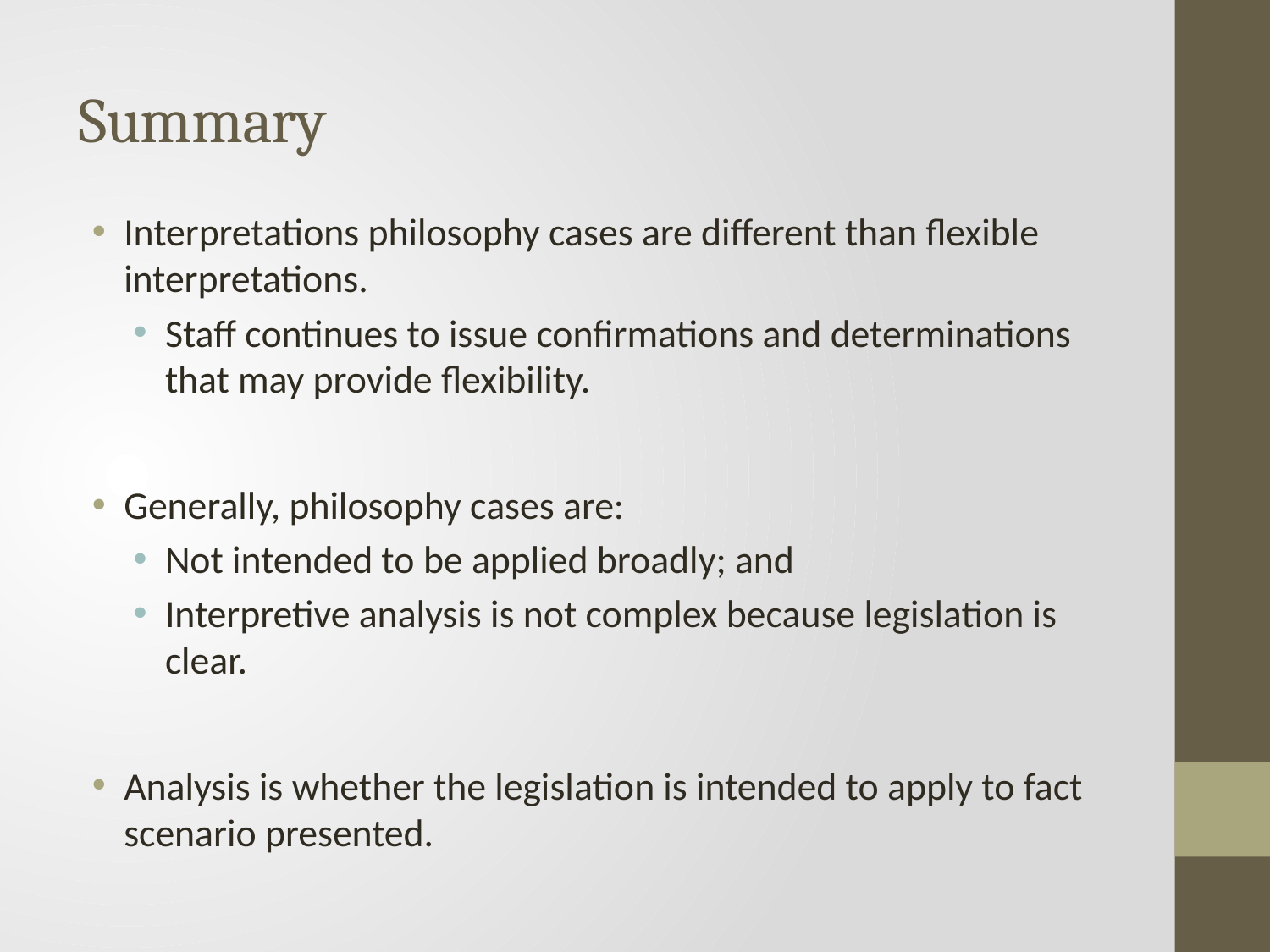

# Summary
Interpretations philosophy cases are different than flexible interpretations.
Staff continues to issue confirmations and determinations that may provide flexibility.

Generally, philosophy cases are:
Not intended to be applied broadly; and
Interpretive analysis is not complex because legislation is clear.

Analysis is whether the legislation is intended to apply to fact scenario presented.